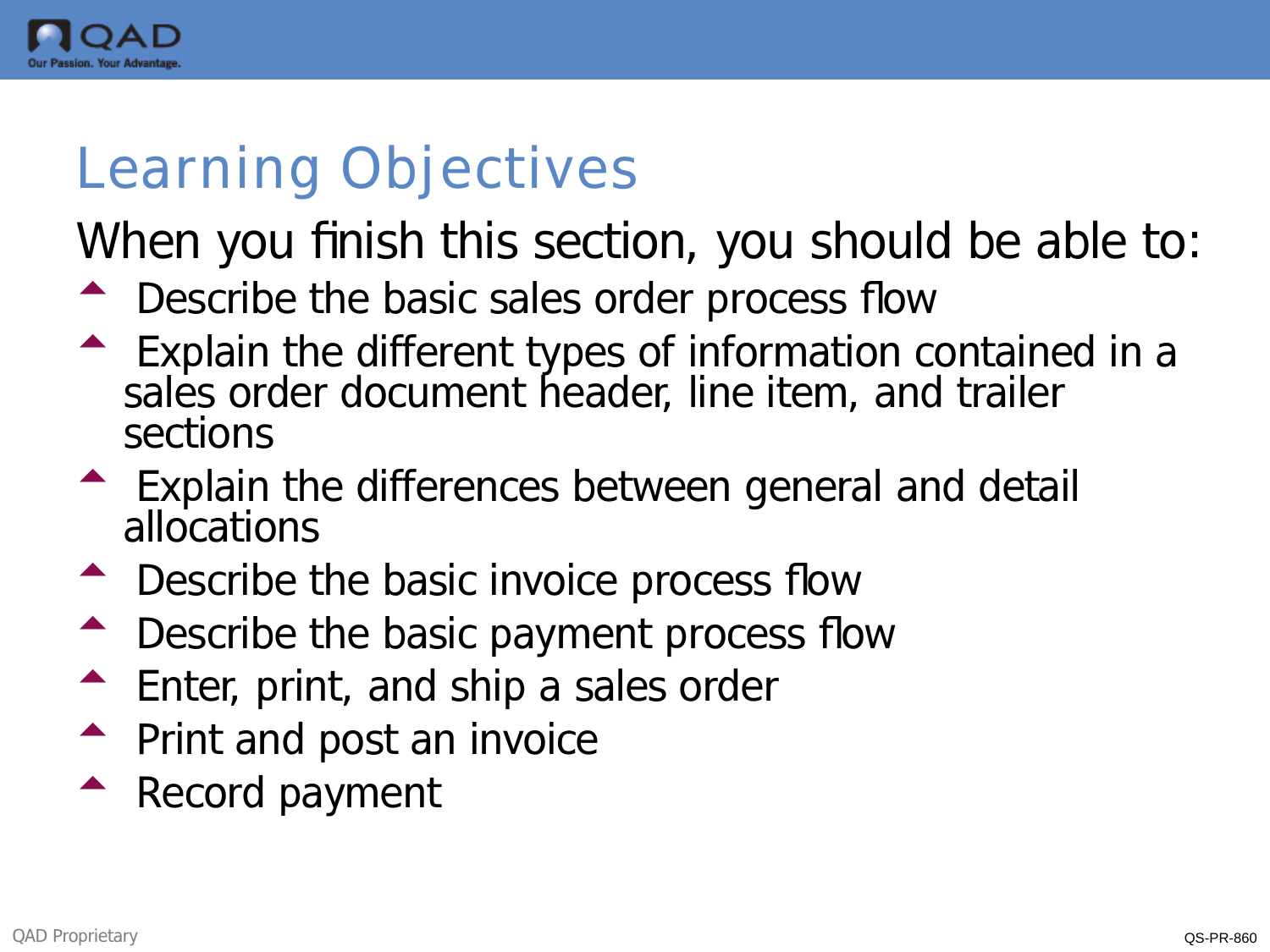

# Learning Objectives
When you finish this section, you should be able to:
 Describe the basic sales order process flow
 Explain the different types of information contained in a sales order document header, line item, and trailer sections
 Explain the differences between general and detail allocations
 Describe the basic invoice process flow
 Describe the basic payment process flow
 Enter, print, and ship a sales order
 Print and post an invoice
 Record payment

QS-PR-860